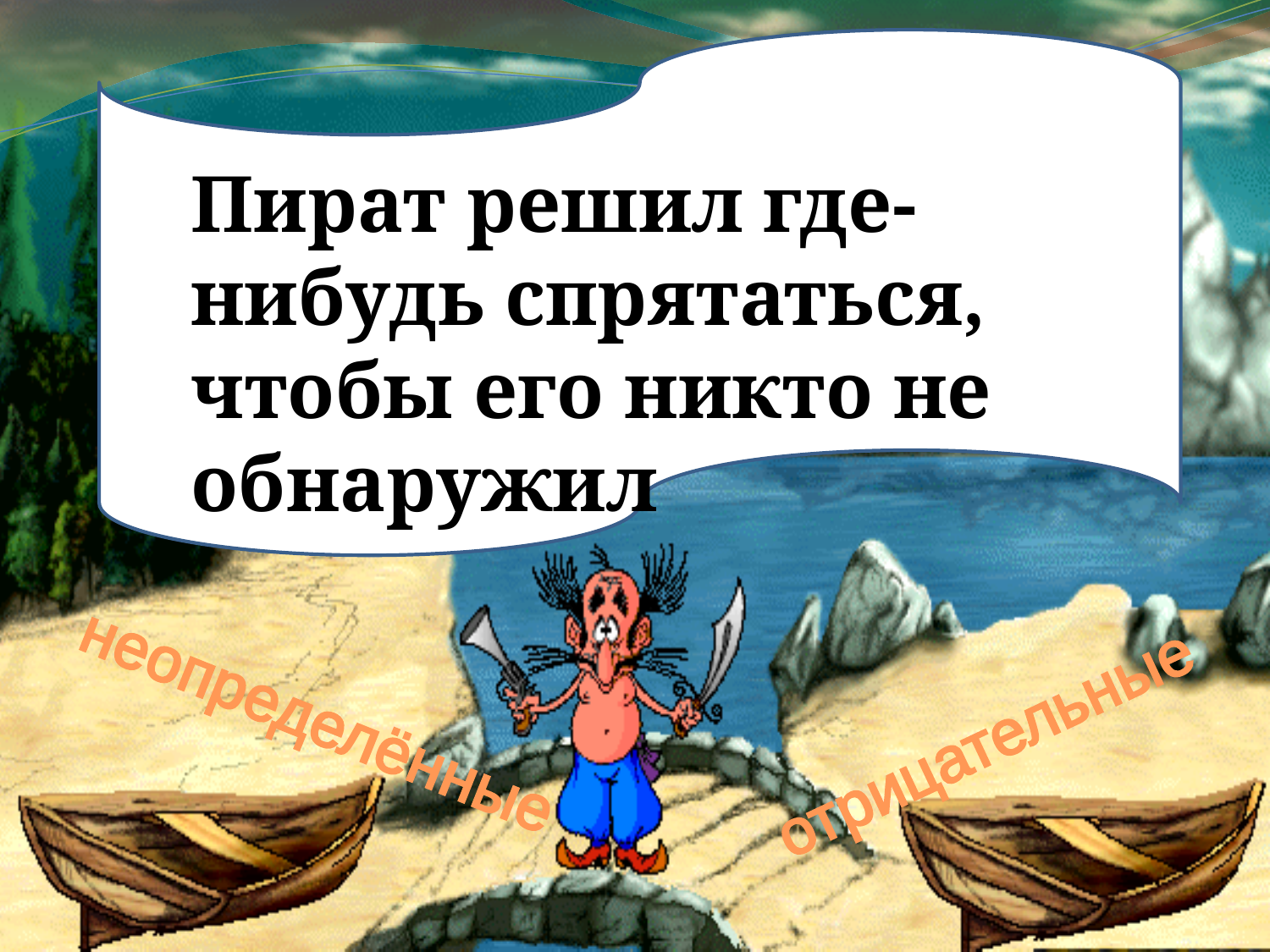

Пират решил где-нибудь спрятаться, чтобы его никто не обнаружил
неопределённые
отрицательные